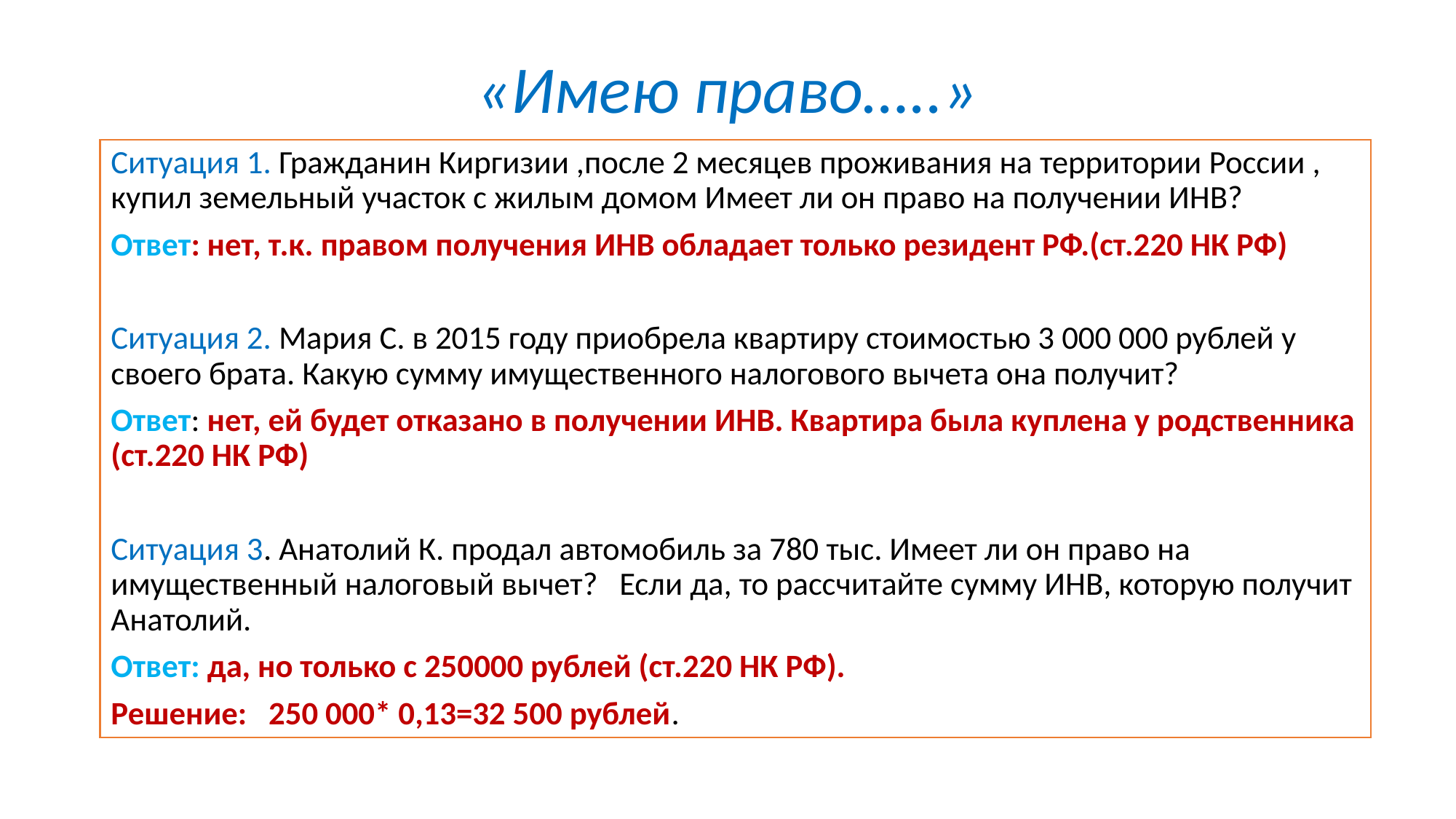

# «Имею право…..»
Ситуация 1. Гражданин Киргизии ,после 2 месяцев проживания на территории России , купил земельный участок с жилым домом Имеет ли он право на получении ИНВ?
Ответ: нет, т.к. правом получения ИНВ обладает только резидент РФ.(ст.220 НК РФ)

Ситуация 2. Мария С. в 2015 году приобрела квартиру стоимостью 3 000 000 рублей у своего брата. Какую сумму имущественного налогового вычета она получит?
Ответ: нет, ей будет отказано в получении ИНВ. Квартира была куплена у родственника (ст.220 НК РФ)

Ситуация 3. Анатолий К. продал автомобиль за 780 тыс. Имеет ли он право на имущественный налоговый вычет?   Если да, то рассчитайте сумму ИНВ, которую получит Анатолий.
Ответ: да, но только с 250000 рублей (ст.220 НК РФ).
Решение:   250 000* 0,13=32 500 рублей.